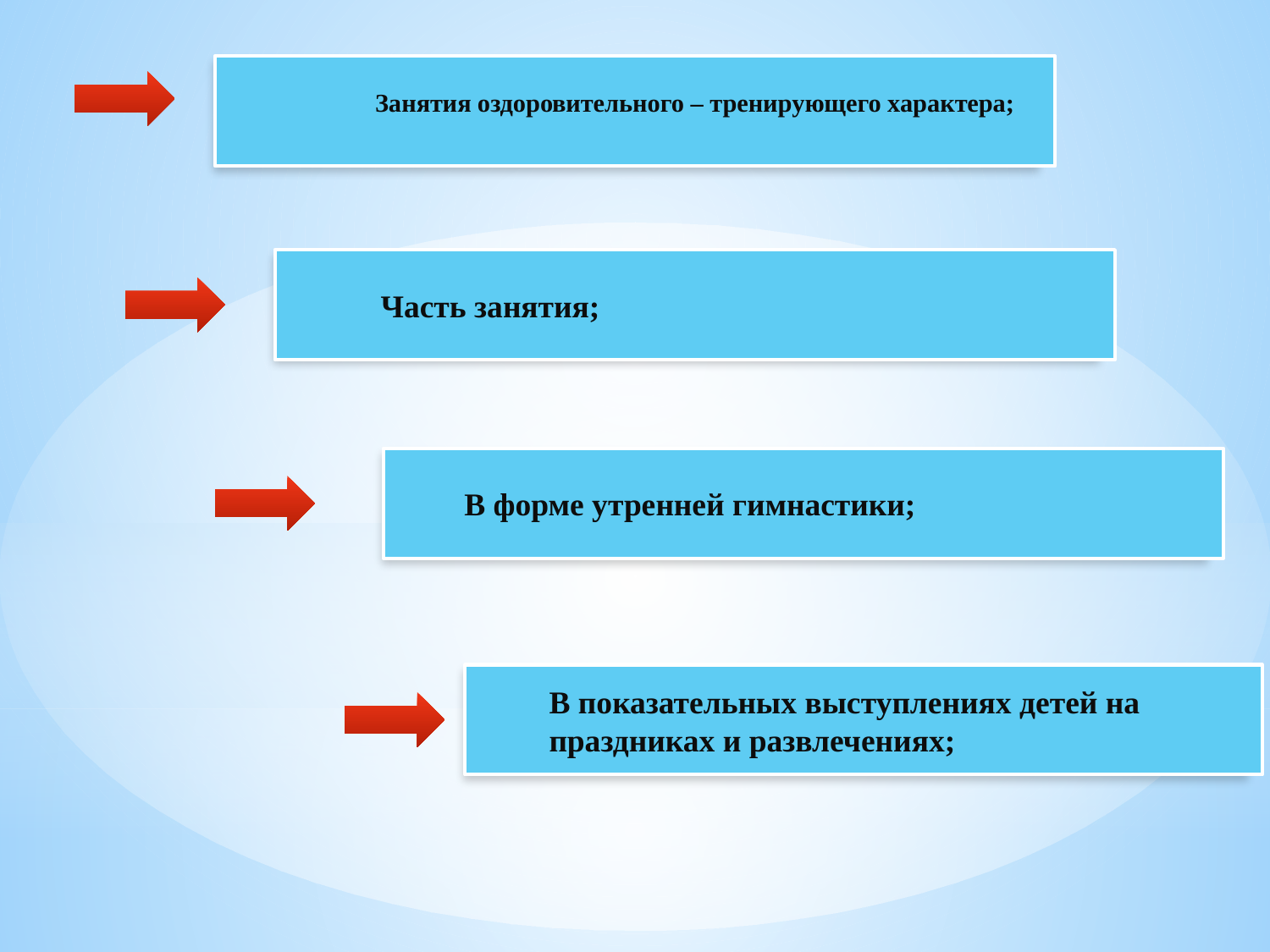

# Занятия оздоровительного – тренирующего характера;

Часть занятия;

В форме утренней гимнастики;

В показательных выступлениях детей на праздниках и развлечениях;